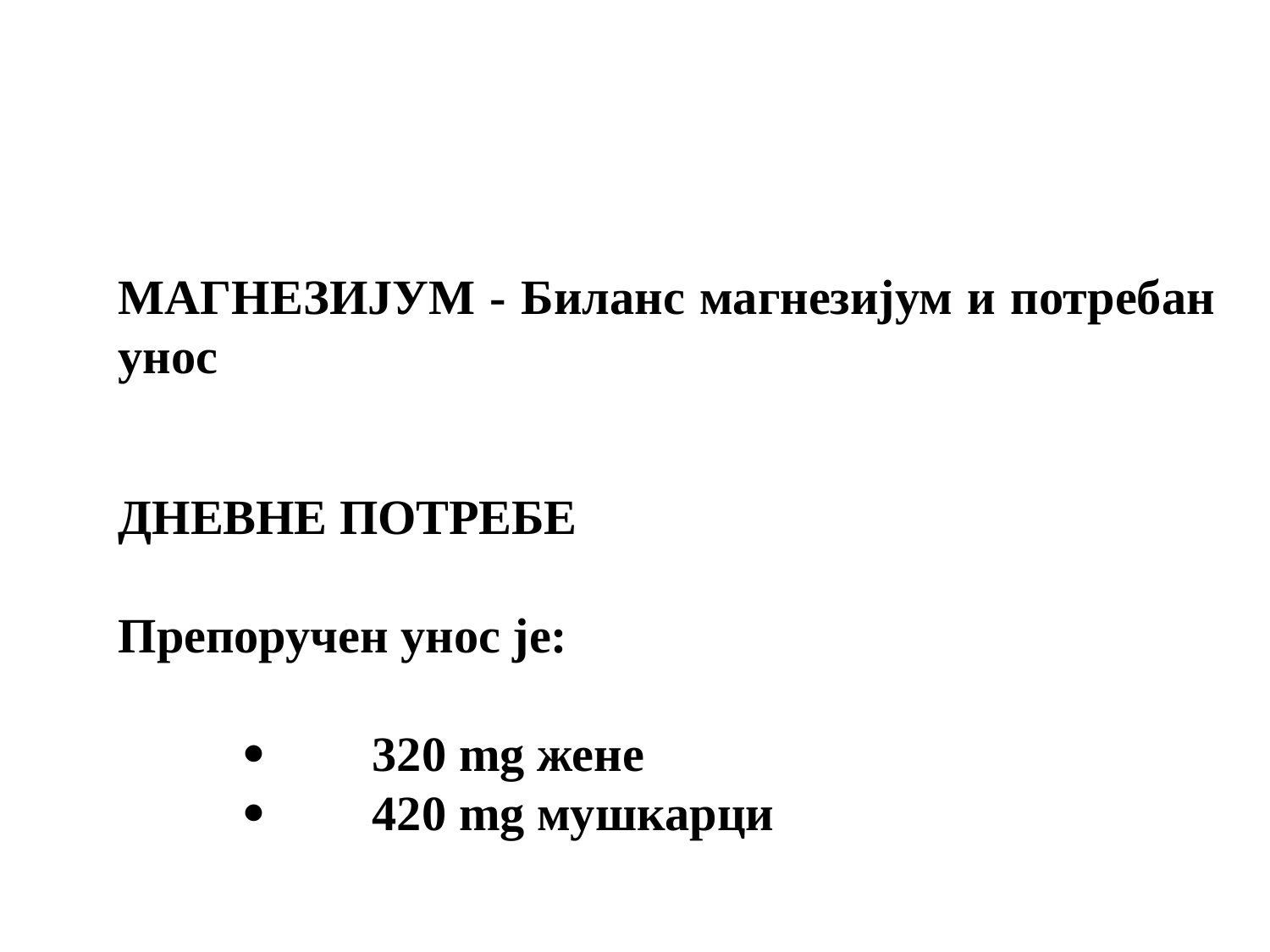

МАГНЕЗИЈУМ - Биланс магнезијум и потребан унос

ДНЕВНЕ ПОТРЕБЕ

Препоручен унос је:

•	320 mg жене
•	420 mg мушкарци